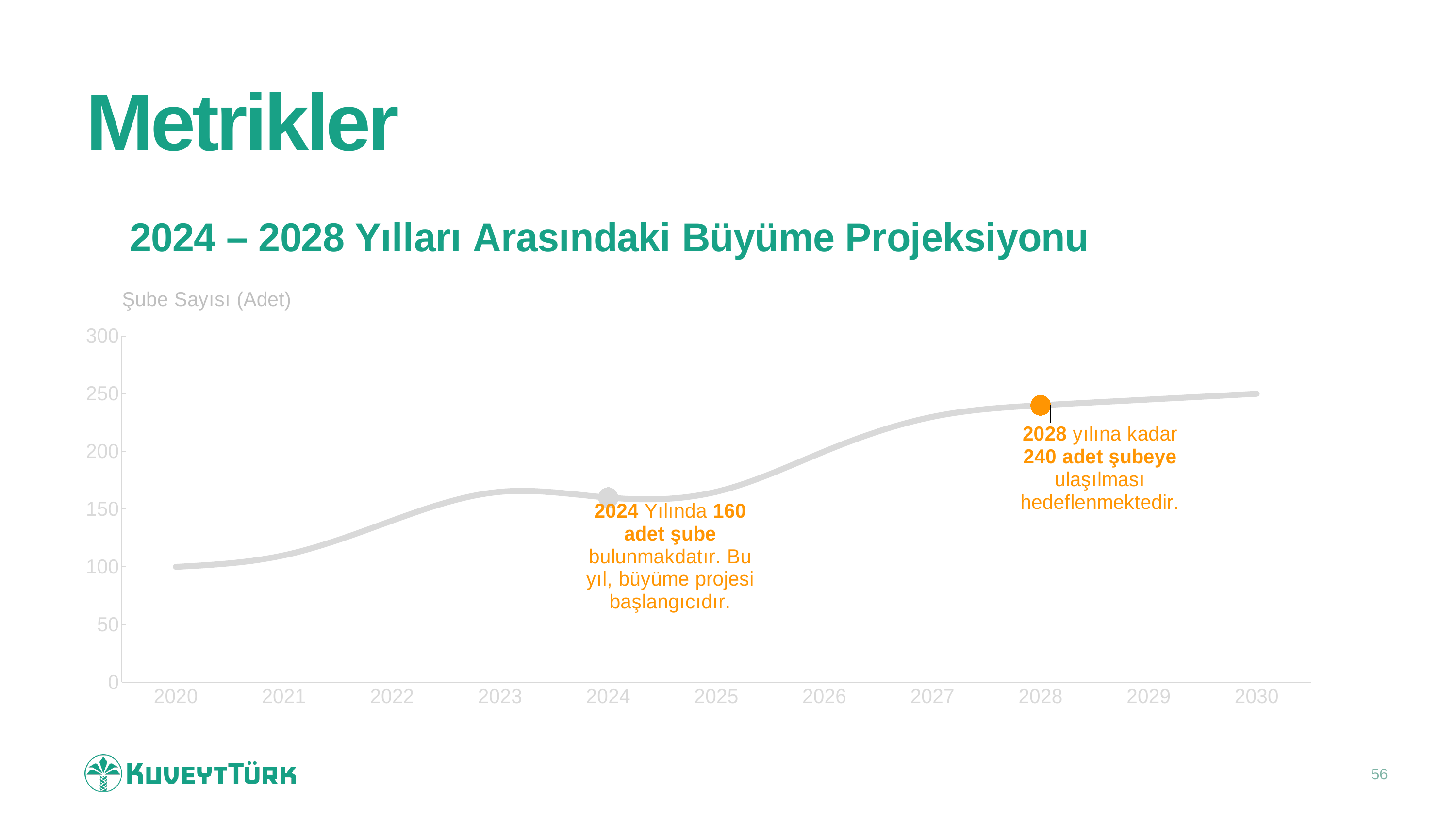

# Metrikler

### Chart: 2024 – 2028 Yılları Arasındaki Büyüme Projeksiyonu

| Category | Adana |
|---|---|
| 2020 | 100.0 |
| 2021 | 110.0 |
| 2022 | 140.0 |
| 2023 | 165.0 |
| 2024 | 160.0 |
| 2025 | 165.0 |
| 2026 | 200.0 |
| 2027 | 230.0 |
| 2028 | 240.0 |
| 2029 | 245.0 |
| 2030 | 250.0 |
56